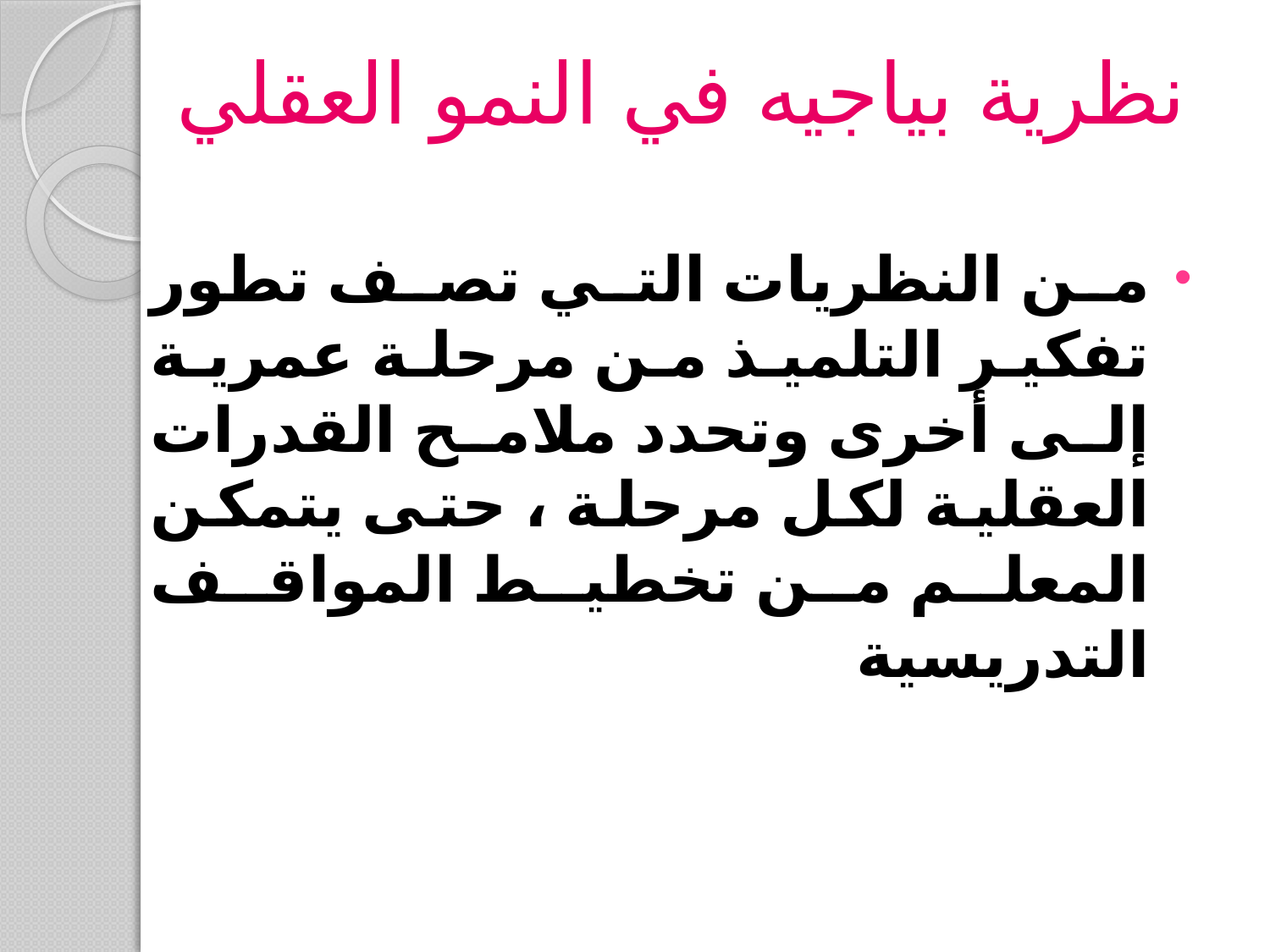

# نظرية بياجيه في النمو العقلي
من النظريات التي تصف تطور تفكير التلميذ من مرحلة عمرية إلى أخرى وتحدد ملامح القدرات العقلية لكل مرحلة ، حتى يتمكن المعلم من تخطيط المواقف التدريسية